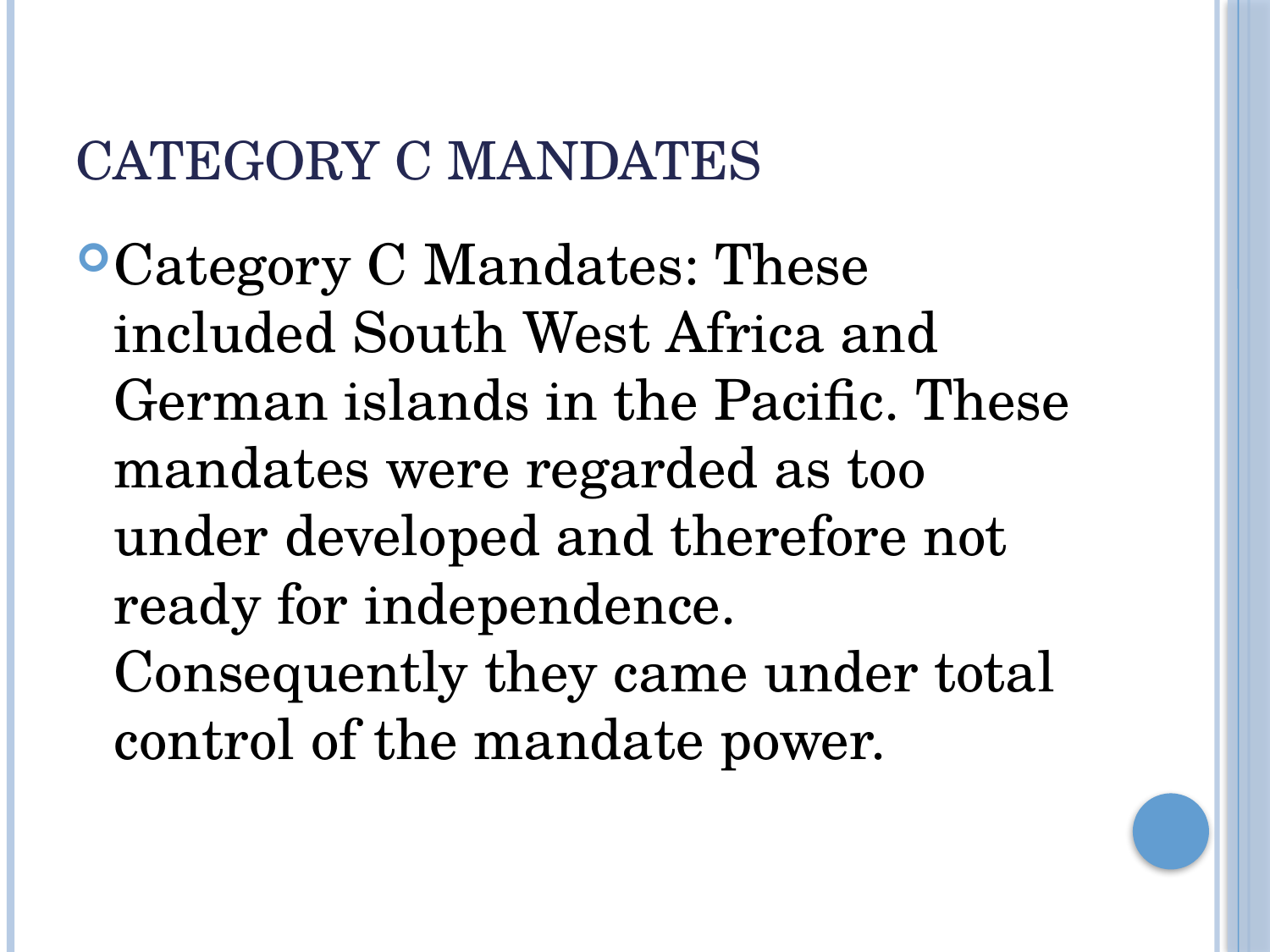

# Category C Mandates
Category C Mandates: These included South West Africa and German islands in the Pacific. These mandates were regarded as too under developed and therefore not ready for independence. Consequently they came under total control of the mandate power.